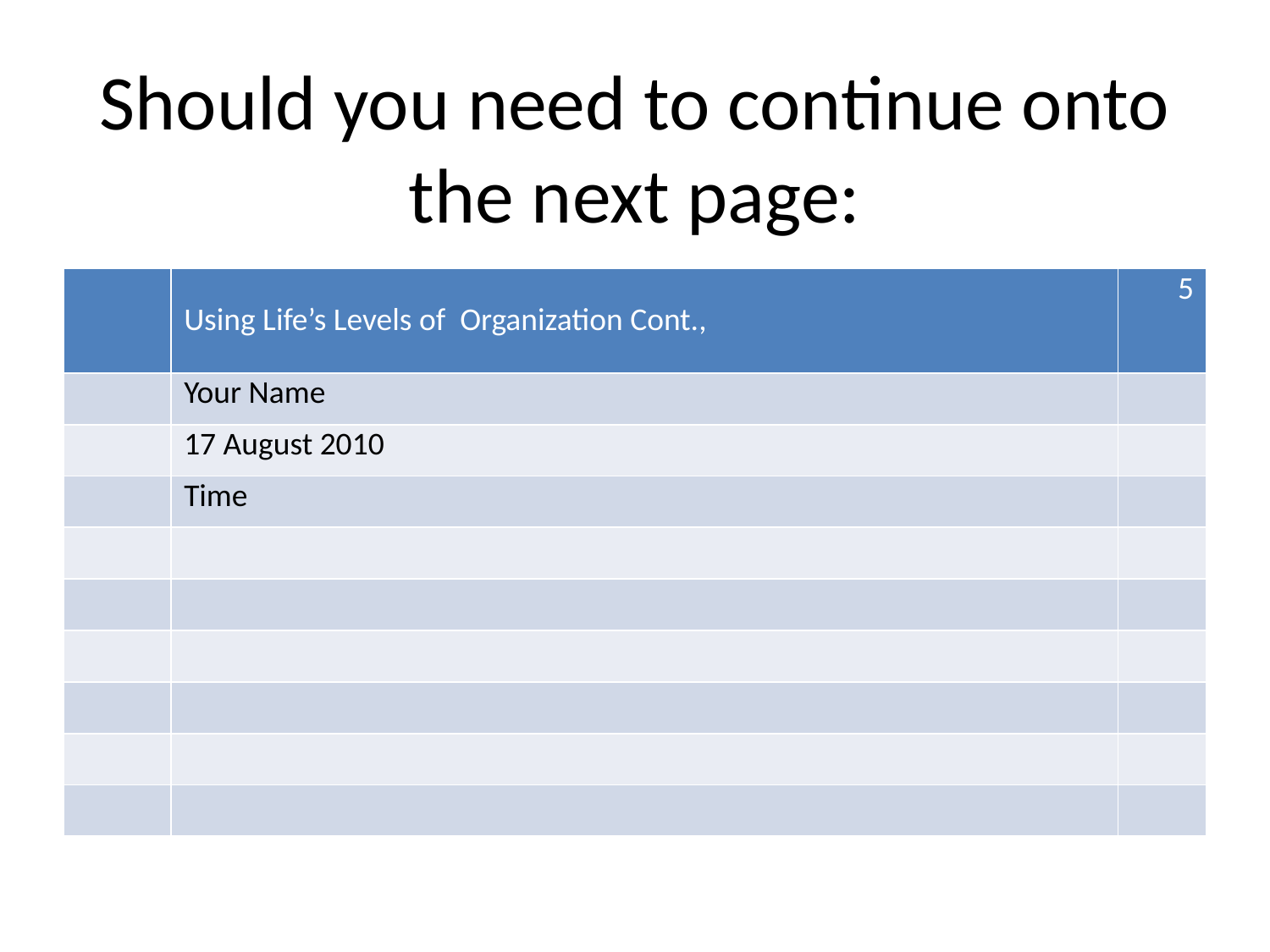

# Should you need to continue onto the next page:
|  | Using Life’s Levels of Organization Cont., | 5 |
| --- | --- | --- |
|  | Your Name |  |
|  | 17 August 2010 |  |
|  | Time |  |
|  |  |  |
|  |  |  |
|  |  |  |
|  |  |  |
|  |  |  |
|  |  |  |